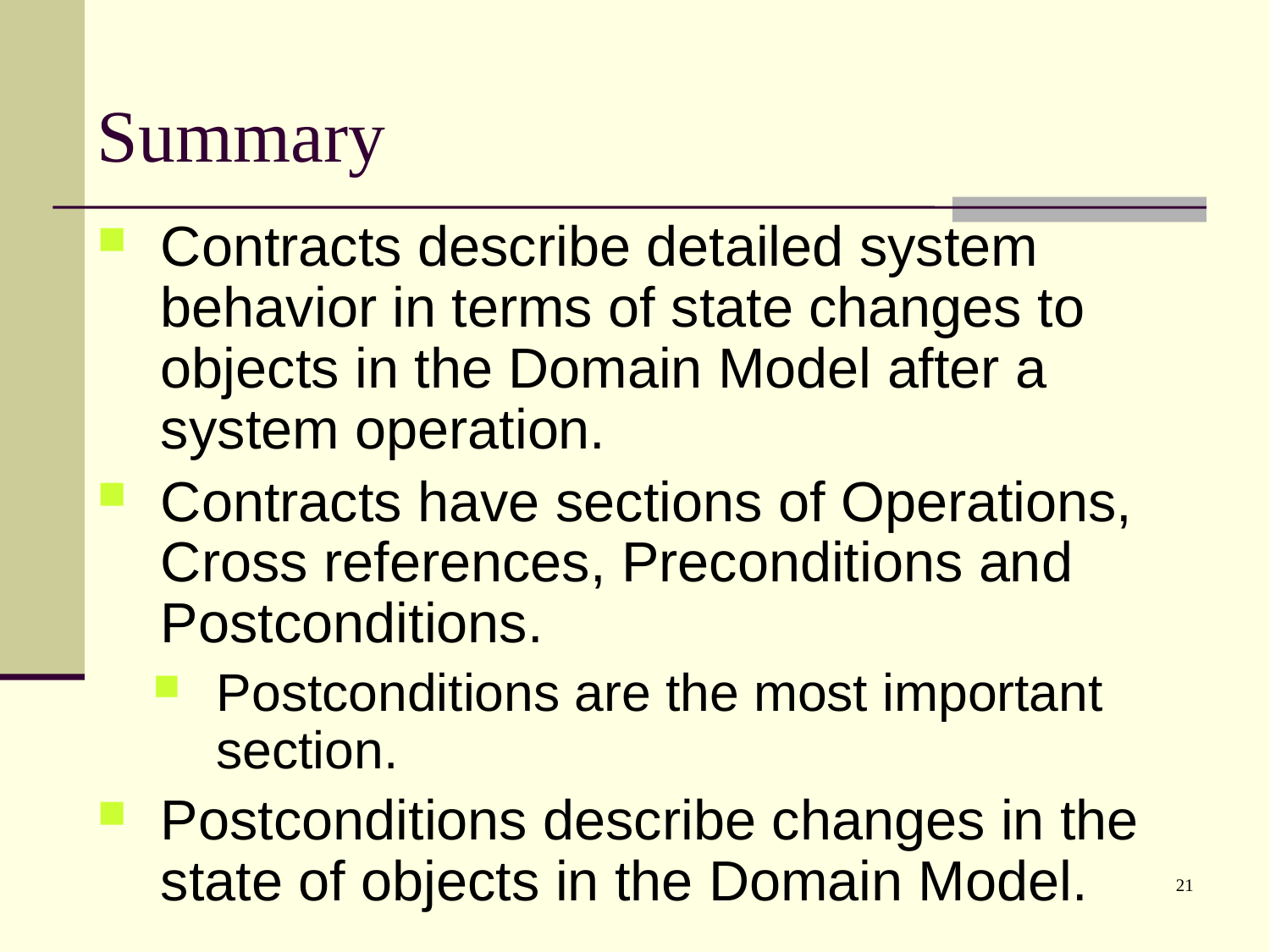

# Summary
Contracts describe detailed system behavior in terms of state changes to objects in the Domain Model after a system operation.
Contracts have sections of Operations, Cross references, Preconditions and Postconditions.
Postconditions are the most important section.
Postconditions describe changes in the state of objects in the Domain Model.
21